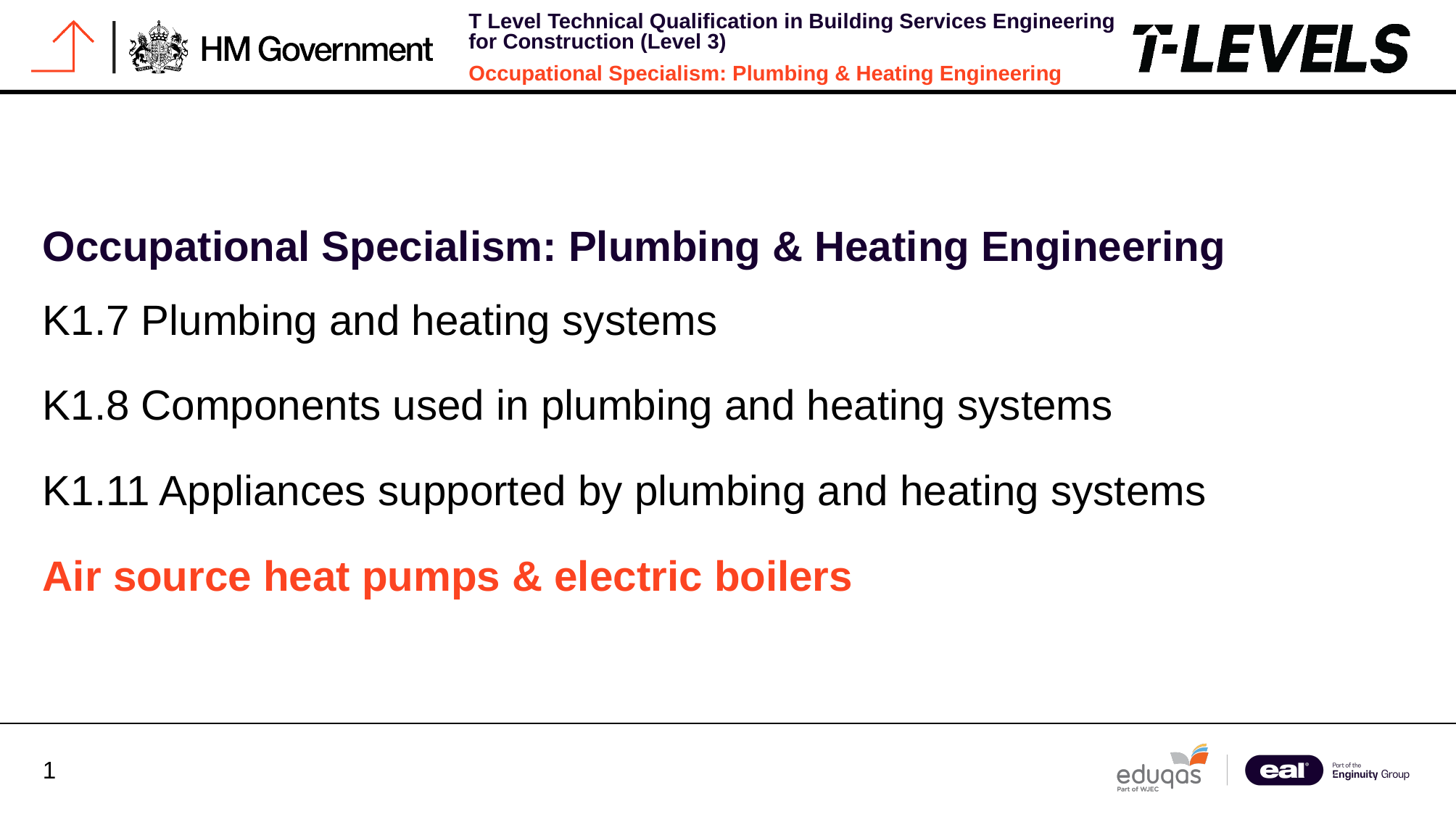

Occupational Specialism: Plumbing & Heating Engineering
K1.7 Plumbing and heating systems
K1.8 Components used in plumbing and heating systems
K1.11 Appliances supported by plumbing and heating systems
Air source heat pumps & electric boilers